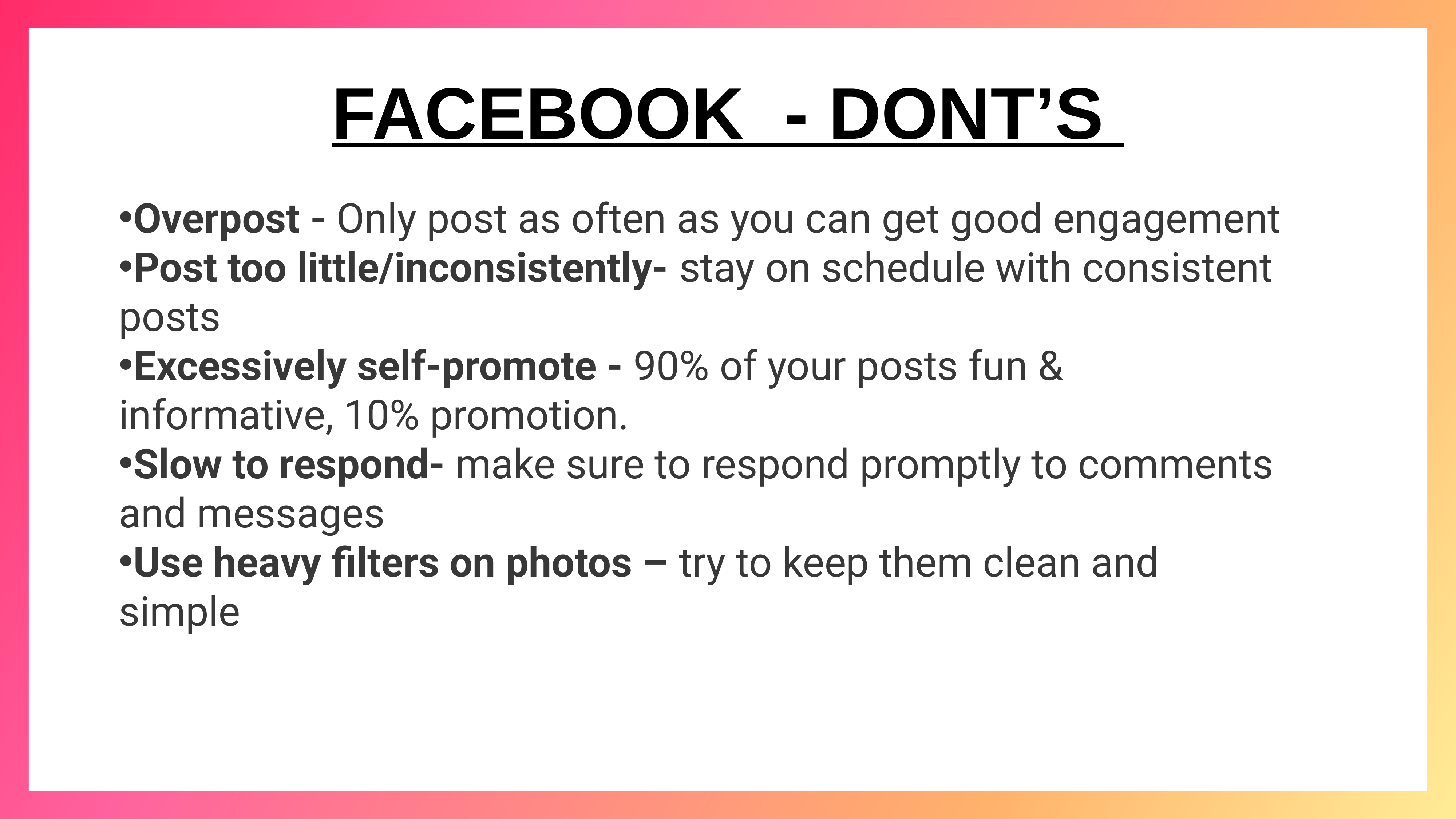

FACEBOOK  - DONT’S

Overpost - Only post as often as you can get good engagement
Post too little/inconsistently- stay on schedule with consistent posts
Excessively self-promote - 90% of your posts fun & informative, 10% promotion.
Slow to respond- make sure to respond promptly to comments and messages
Use heavy filters on photos – try to keep them clean and simple